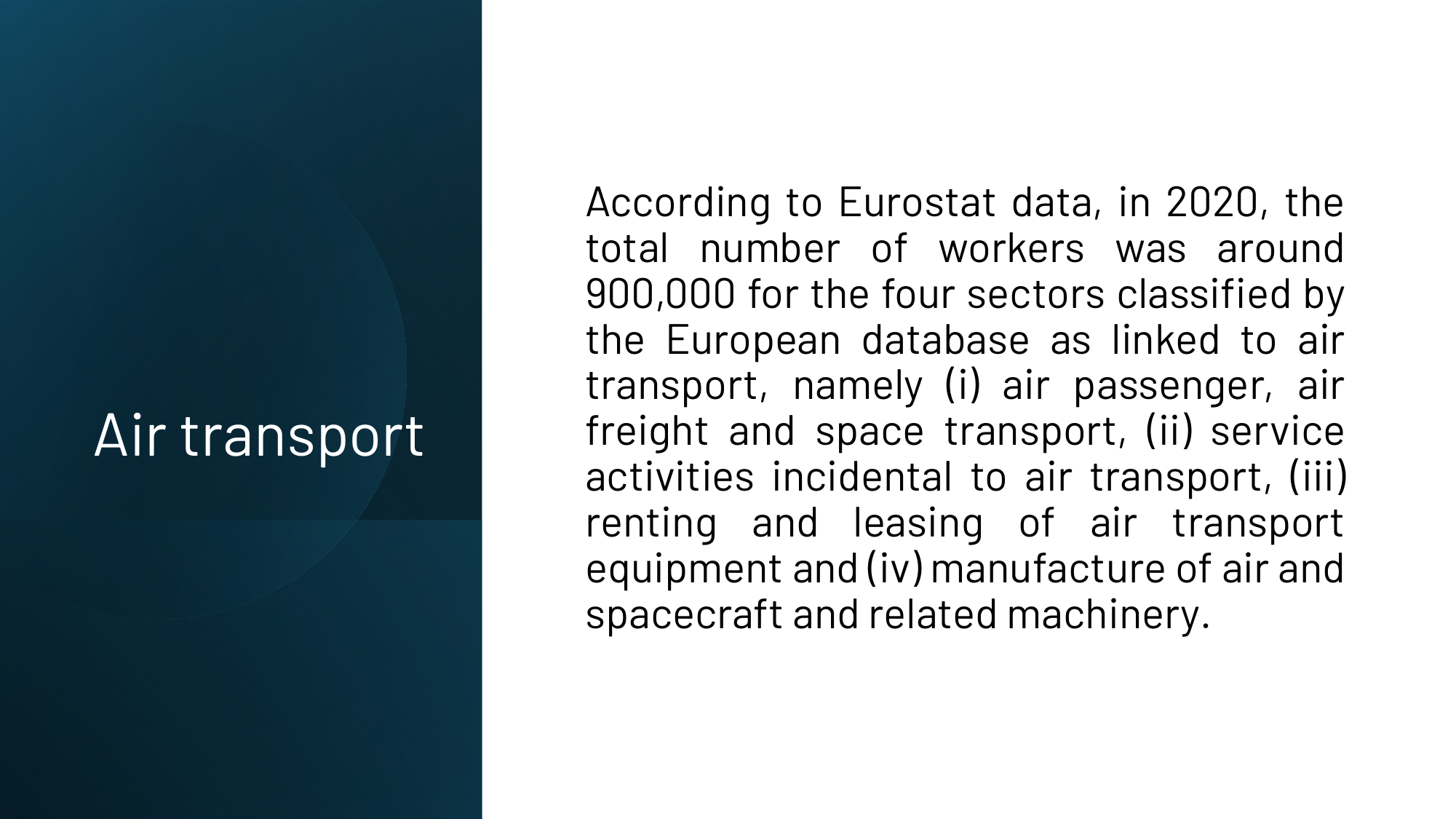

# Air transport
According to Eurostat data, in 2020, the total number of workers was around 900,000 for the four sectors classified by the European database as linked to air transport, namely (i) air passenger, air freight and space transport, (ii) service activities incidental to air transport, (iii) renting and leasing of air transport equipment and (iv) manufacture of air and spacecraft and related machinery.